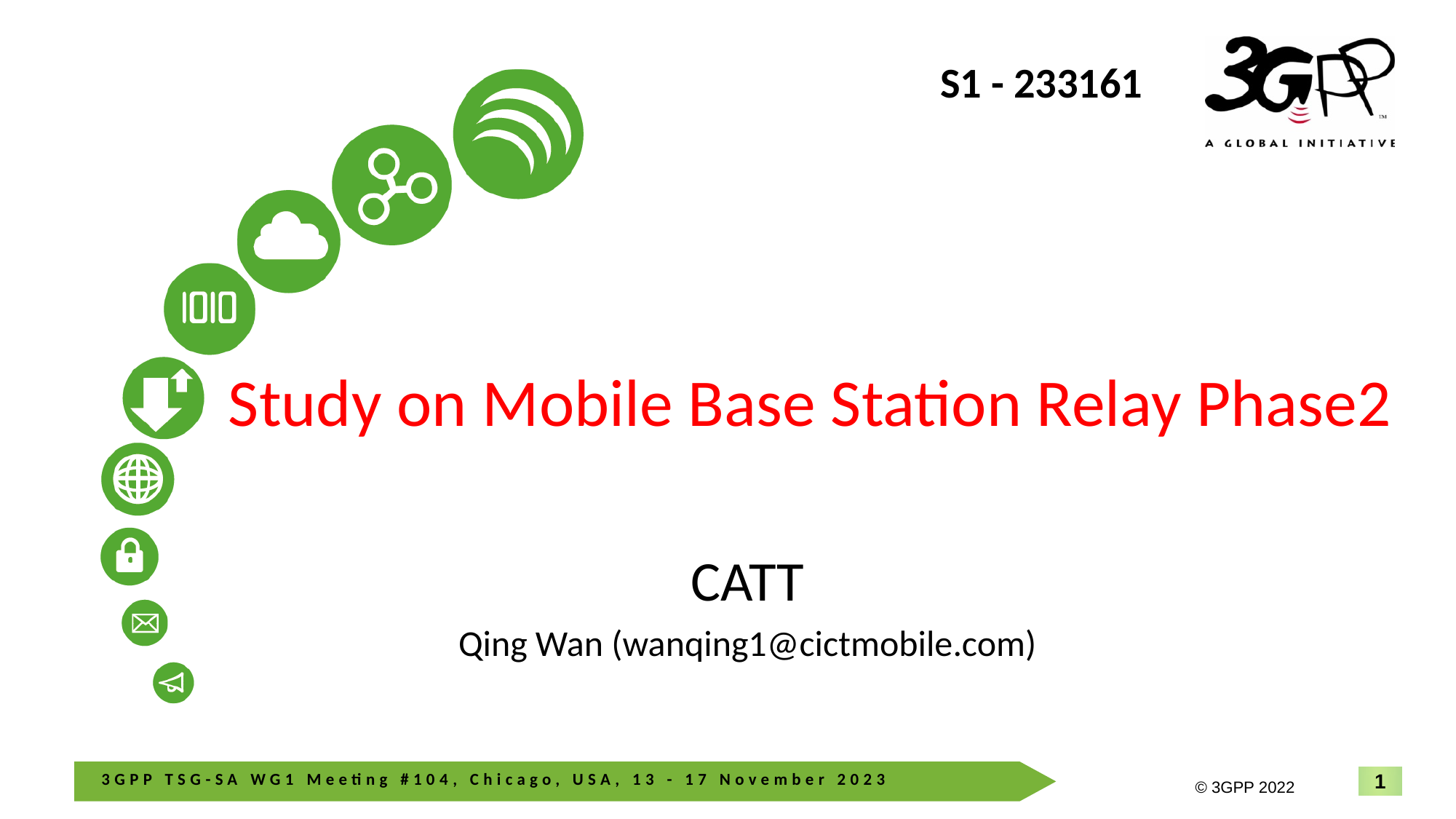

S1 - 233161
# Study on Mobile Base Station Relay Phase2
CATT
Qing Wan (wanqing1@cictmobile.com)